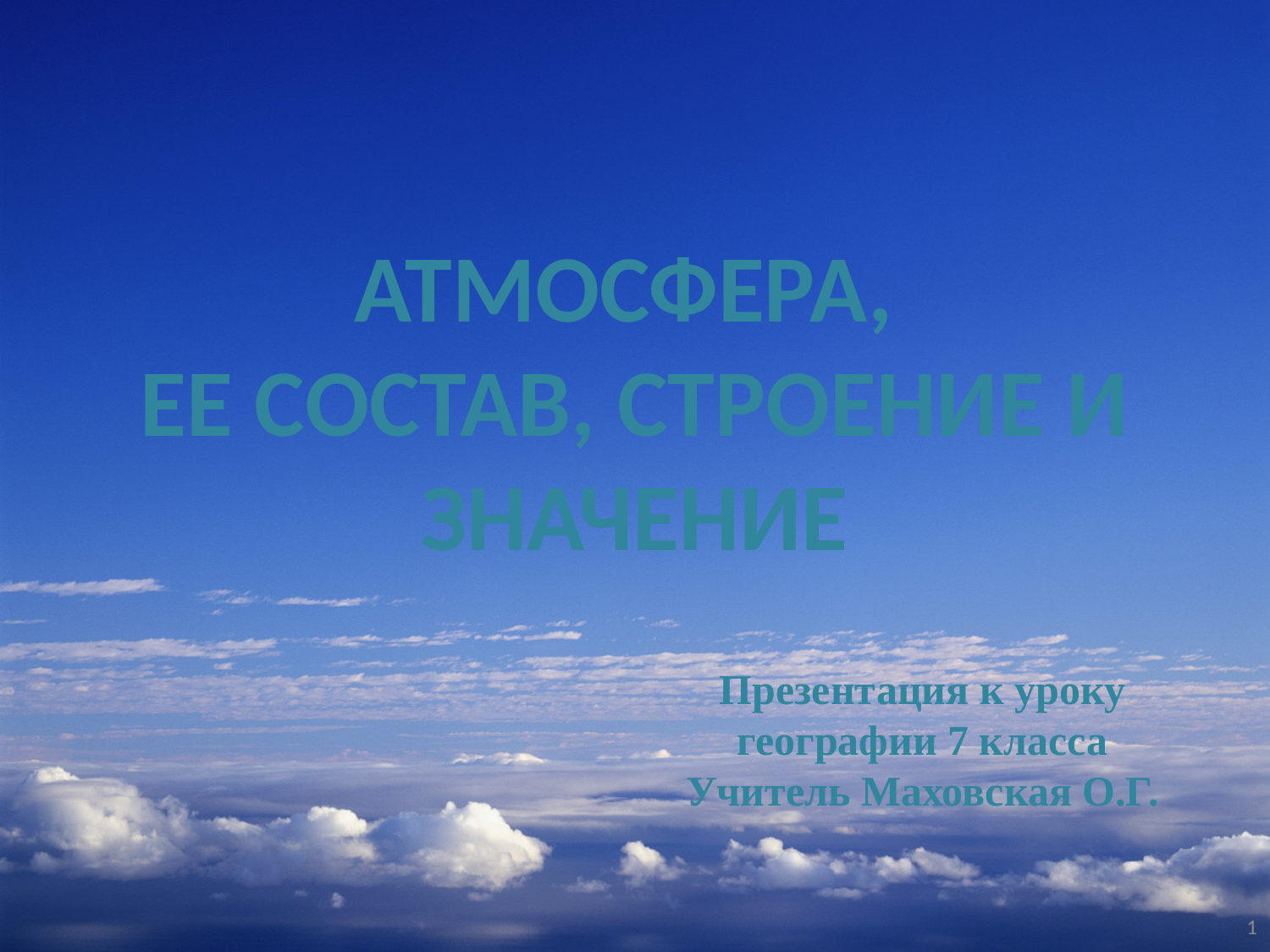

АТМОСФЕРА,
ЕЕ СОСТАВ, СТРОЕНИЕ И ЗНАЧЕНИЕ
Презентация к уроку географии 7 класса
Учитель Маховская О.Г.
1